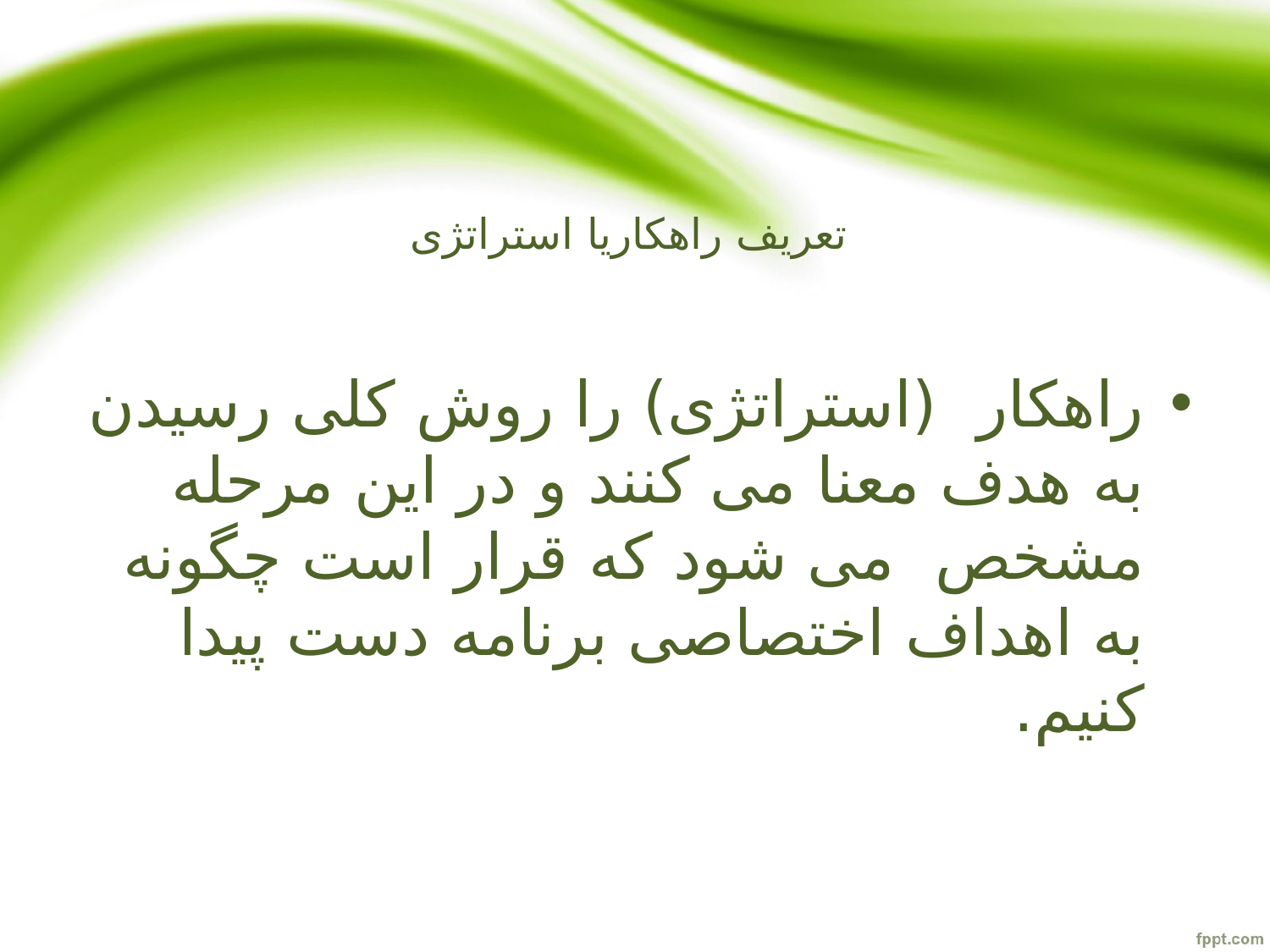

# تعریف راهکاریا استراتژی

راهکار  (استراتژی) را روش کلی رسيدن به هدف معنا می کنند و در اين مرحله مشخص  می شود که قرار است چگونه به اهداف اختصاصی برنامه دست پيدا کنيم.